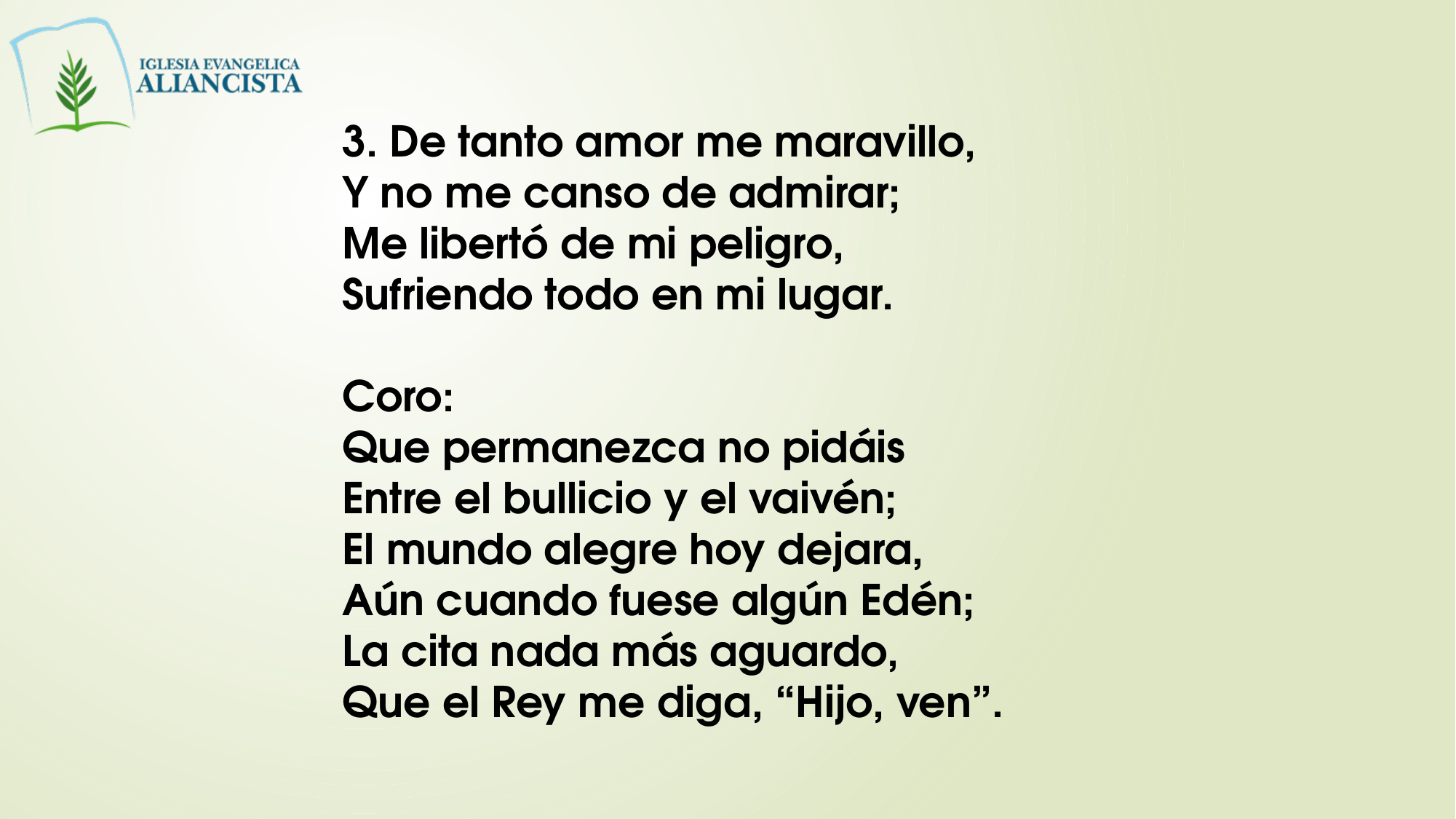

3. De tanto amor me maravillo,
Y no me canso de admirar;
Me libertó de mi peligro,
Sufriendo todo en mi lugar.

Coro:
Que permanezca no pidáis
Entre el bullicio y el vaivén;
El mundo alegre hoy dejara,
Aún cuando fuese algún Edén;
La cita nada más aguardo,
Que el Rey me diga, “Hijo, ven”.